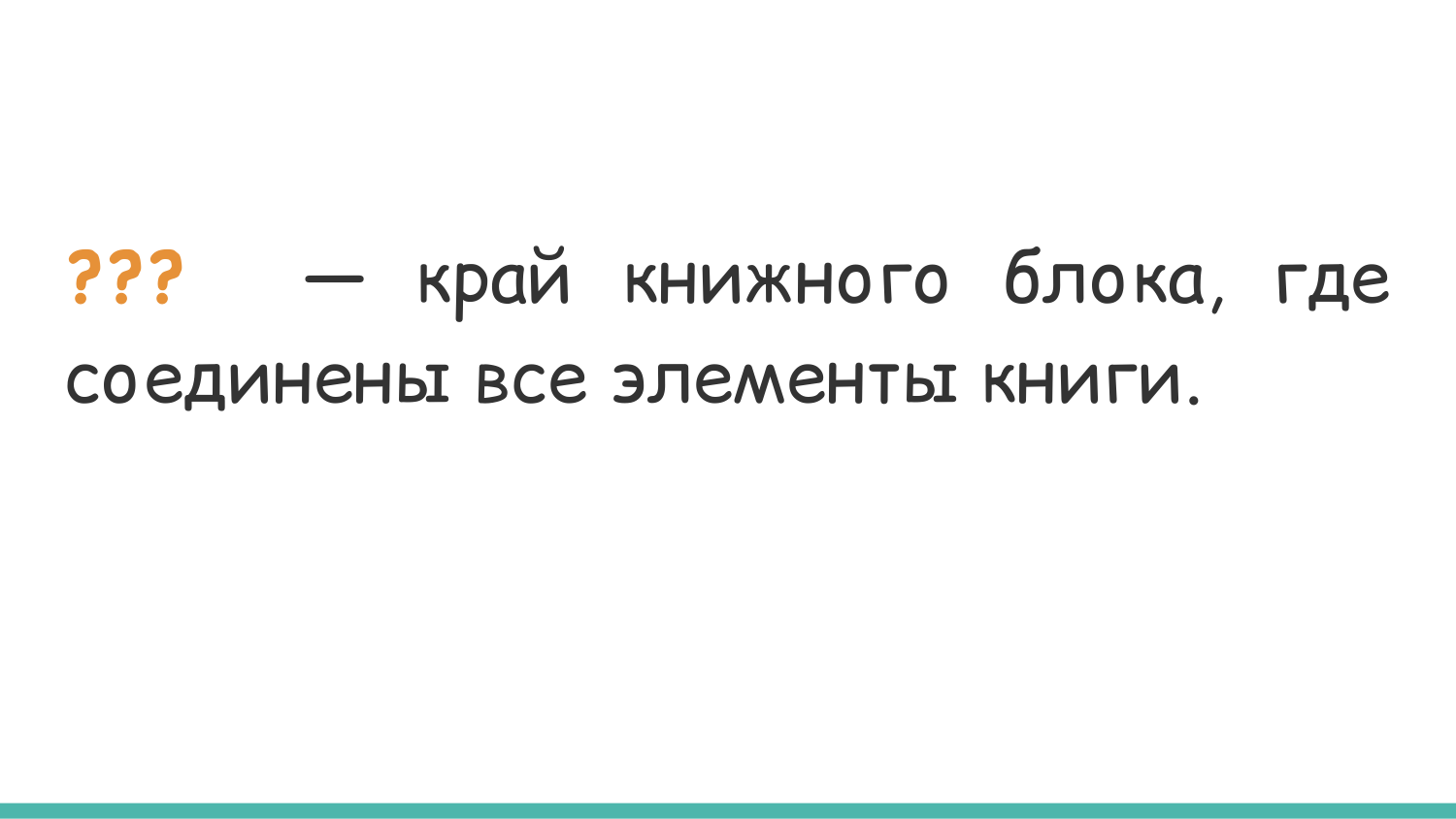

???  — край книжного блока, где соединены все элементы книги.